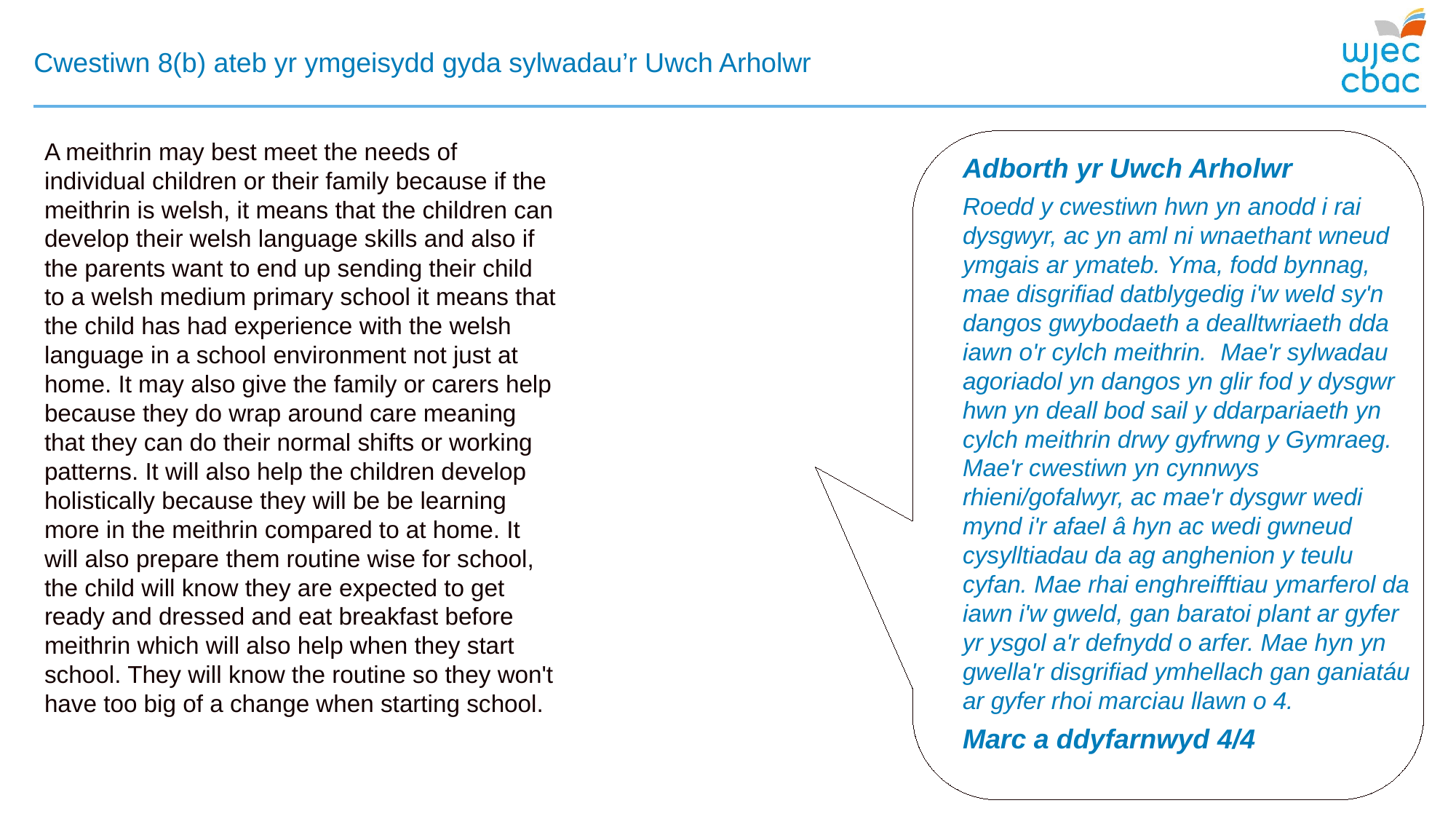

# Cwestiwn 8(b) ateb yr ymgeisydd gyda sylwadau’r Uwch Arholwr
A meithrin may best meet the needs of individual children or their family because if the meithrin is welsh, it means that the children can develop their welsh language skills and also if the parents want to end up sending their child to a welsh medium primary school it means that the child has had experience with the welsh language in a school environment not just at home. It may also give the family or carers help because they do wrap around care meaning that they can do their normal shifts or working patterns. It will also help the children develop holistically because they will be be learning more in the meithrin compared to at home. It will also prepare them routine wise for school, the child will know they are expected to get ready and dressed and eat breakfast before meithrin which will also help when they start school. They will know the routine so they won't have too big of a change when starting school.

Adborth yr Uwch Arholwr

Roedd y cwestiwn hwn yn anodd i rai dysgwyr, ac yn aml ni wnaethant wneud ymgais ar ymateb. Yma, fodd bynnag, mae disgrifiad datblygedig i'w weld sy'n dangos gwybodaeth a dealltwriaeth dda iawn o'r cylch meithrin.  Mae'r sylwadau agoriadol yn dangos yn glir fod y dysgwr hwn yn deall bod sail y ddarpariaeth yn cylch meithrin drwy gyfrwng y Gymraeg. Mae'r cwestiwn yn cynnwys rhieni/gofalwyr, ac mae'r dysgwr wedi mynd i'r afael â hyn ac wedi gwneud cysylltiadau da ag anghenion y teulu cyfan. Mae rhai enghreifftiau ymarferol da iawn i'w gweld, gan baratoi plant ar gyfer yr ysgol a'r defnydd o arfer. Mae hyn yn gwella'r disgrifiad ymhellach gan ganiatáu ar gyfer rhoi marciau llawn o 4.

Marc a ddyfarnwyd 4/4